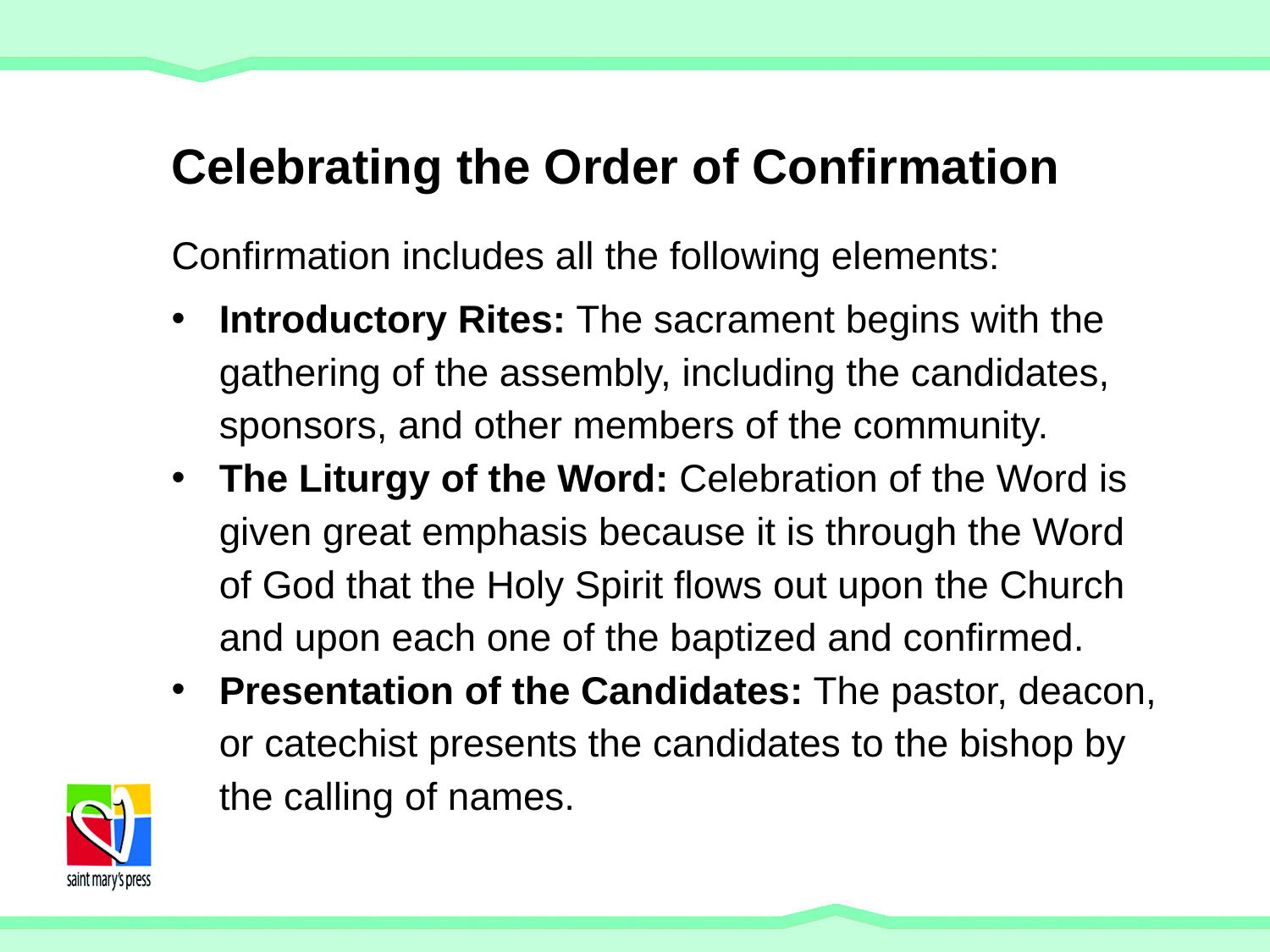

# Celebrating the Order of Confirmation
Confirmation includes all the following elements:
Introductory Rites: The sacrament begins with the gathering of the assembly, including the candidates, sponsors, and other members of the community.
The Liturgy of the Word: Celebration of the Word is given great emphasis because it is through the Word
of God that the Holy Spirit flows out upon the Church
and upon each one of the baptized and confirmed.
Presentation of the Candidates: The pastor, deacon,
or catechist presents the candidates to the bishop by
the calling of names.